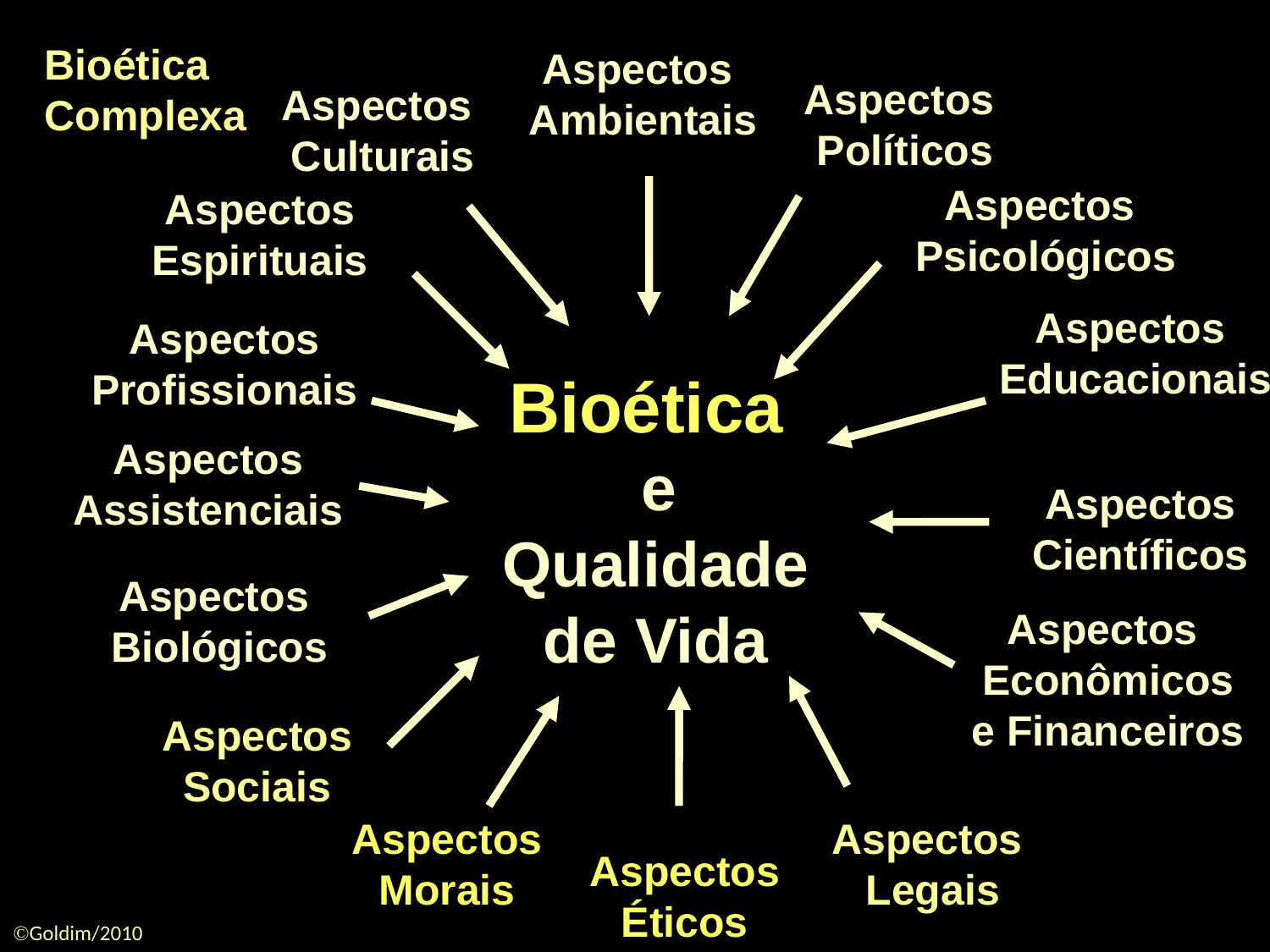

Bioética
Complexa
Aspectos
Ambientais
Aspectos
Políticos
Aspectos
Culturais
Aspectos
Psicológicos
Aspectos
Espirituais

Aspectos
 Educacionais
Aspectos
Profissionais
Bioética
 e
Qualidade
de Vida

Aspectos
Assistenciais
Aspectos
Científicos

Aspectos
Biológicos

Aspectos
Econômicos
e Financeiros

Aspectos
Sociais
Aspectos
Morais
Aspectos
 Legais
Aspectos
Éticos
©Goldim/2010